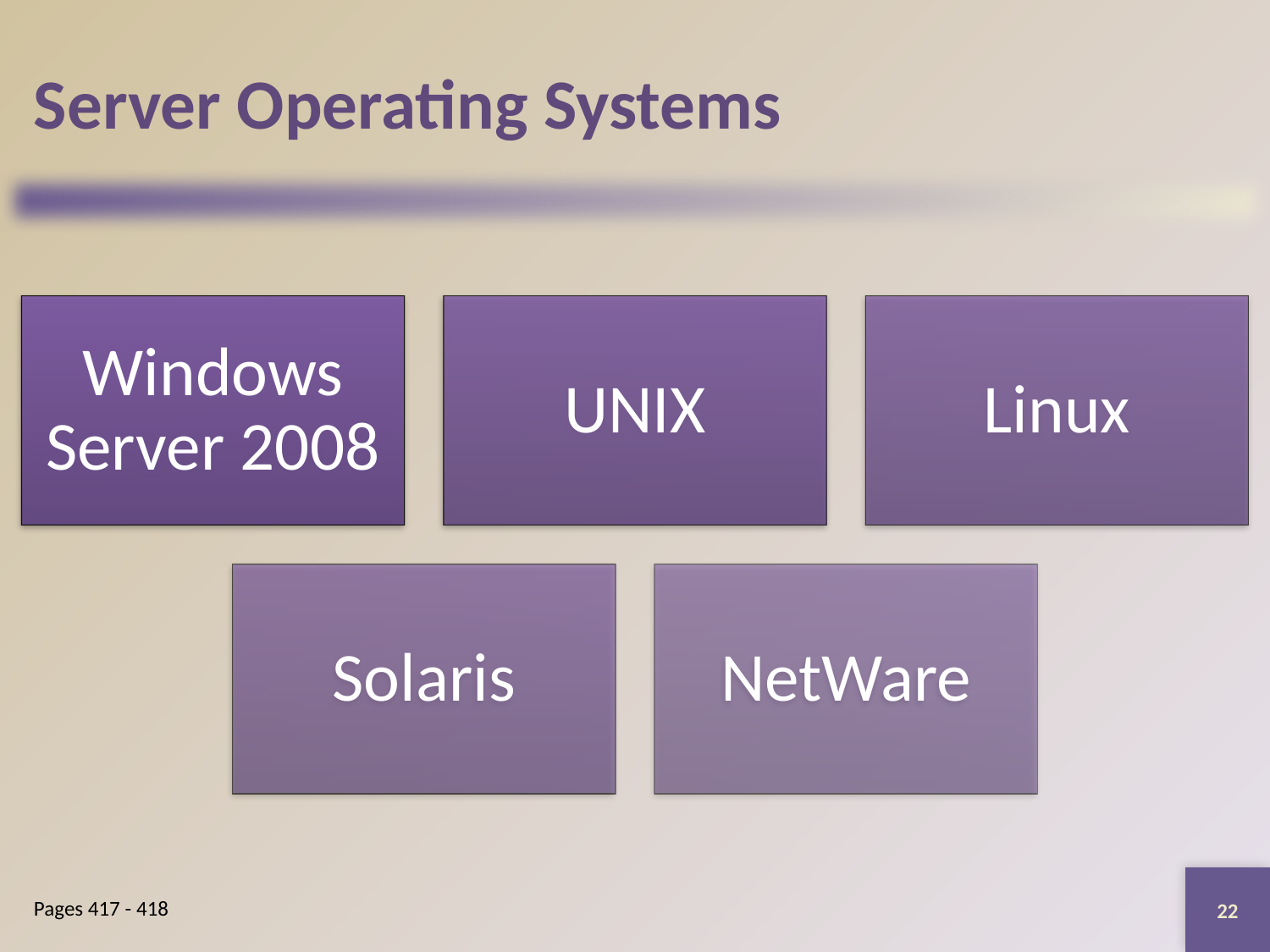

# Server Operating Systems
Windows Server 2008
UNIX
Linux
Solaris
NetWare
22
Pages 417 - 418